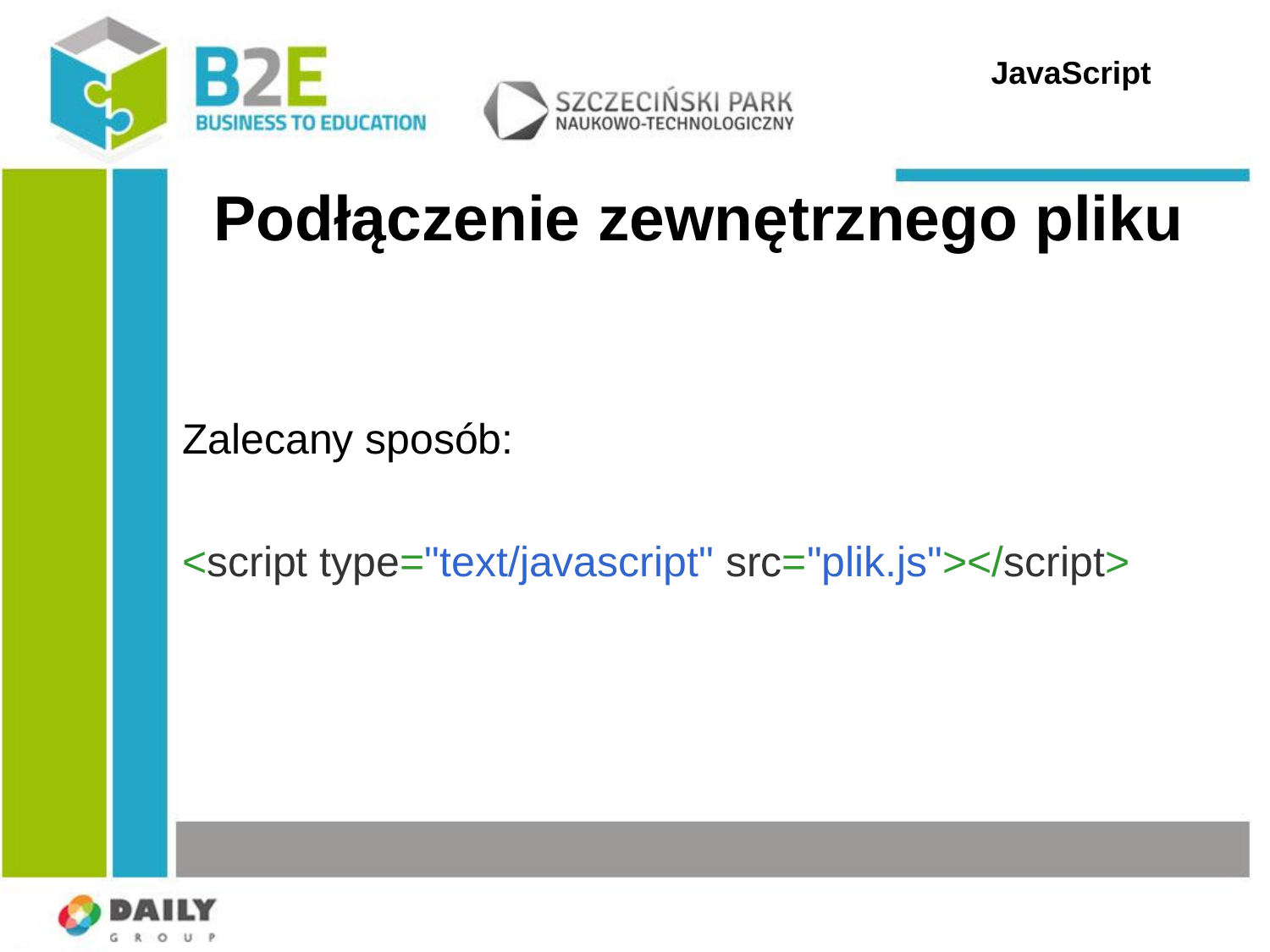

JavaScript
Podłączenie zewnętrznego pliku

Zalecany sposób:

<script type="text/javascript" src="plik.js"></script>